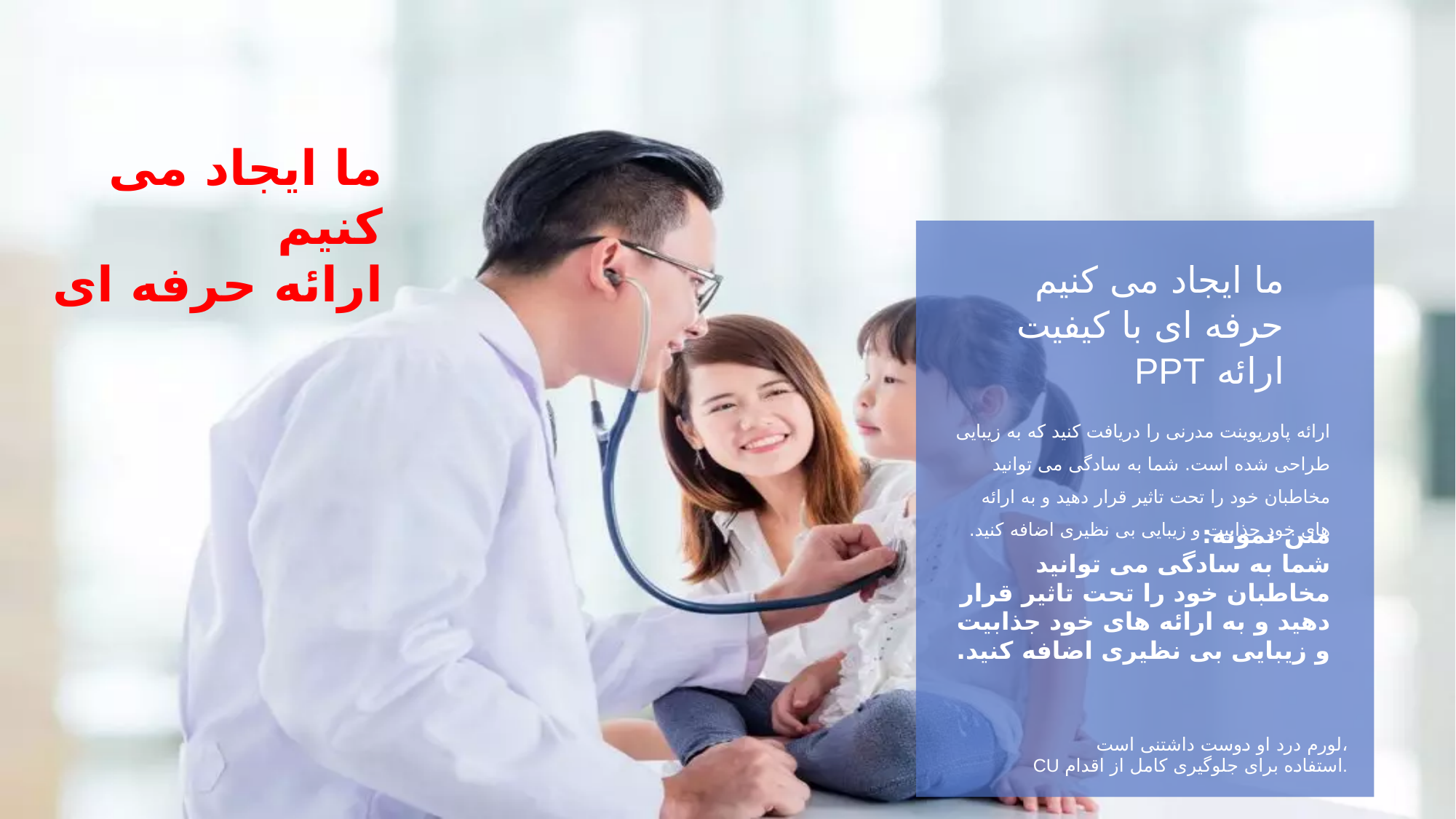

ما ایجاد می کنیم
ارائه حرفه ای

ما ایجاد می کنیم
حرفه ای با کیفیت
ارائه PPT
ارائه پاورپوینت مدرنی را دریافت کنید که به زیبایی طراحی شده است. شما به سادگی می توانید مخاطبان خود را تحت تاثیر قرار دهید و به ارائه های خود جذابیت و زیبایی بی نظیری اضافه کنید.
متن نمونه:
شما به سادگی می توانید مخاطبان خود را تحت تاثیر قرار دهید و به ارائه های خود جذابیت و زیبایی بی نظیری اضافه کنید.
لورم درد او دوست داشتنی است،
CU استفاده برای جلوگیری کامل از اقدام.